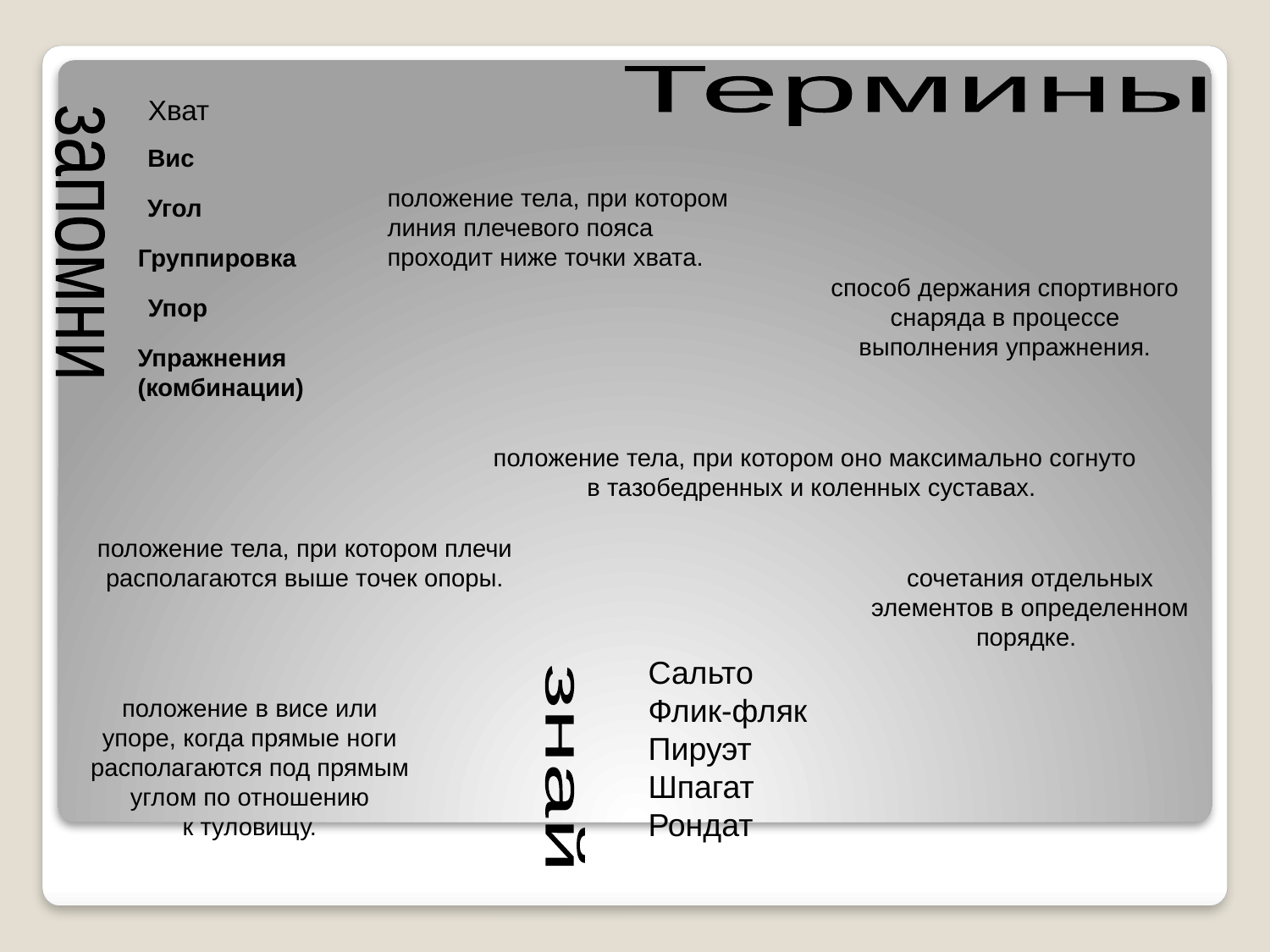

Термины
Хват
Вис
положение тела, при котором линия плечевого пояса проходит ниже точки хвата.
Угол
запомни
Группировка
способ держания спортивного снаряда в процессе выполнения упражнения.
Упор
Упражнения (комбинации)

положение тела, при котором оно максимально согнуто в тазобедренных и коленных суставах.
положение тела, при котором плечи располагаются выше точек опоры.
сочетания отдельных элементов в определенном порядке.
Сальто
Флик-фляк
Пируэт
Шпагат
Рондат

положение в висе или упоре, когда прямые ноги располагаются под прямым углом по отношению к туловищу.
знай